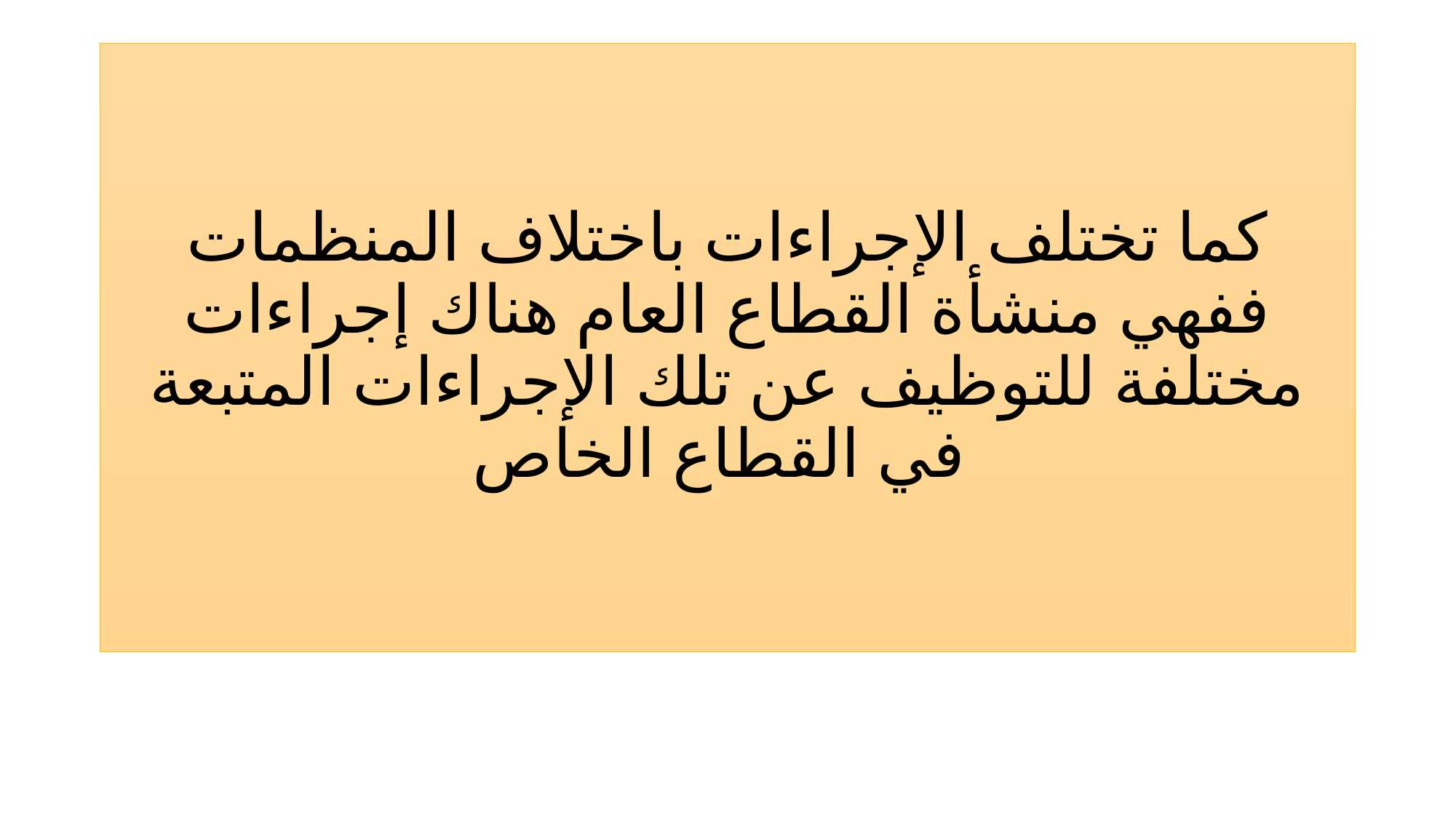

# كما تختلف الإجراءات باختلاف المنظمات ففهي منشأة القطاع العام هناك إجراءات مختلفة للتوظيف عن تلك الإجراءات المتبعة في القطاع الخاص